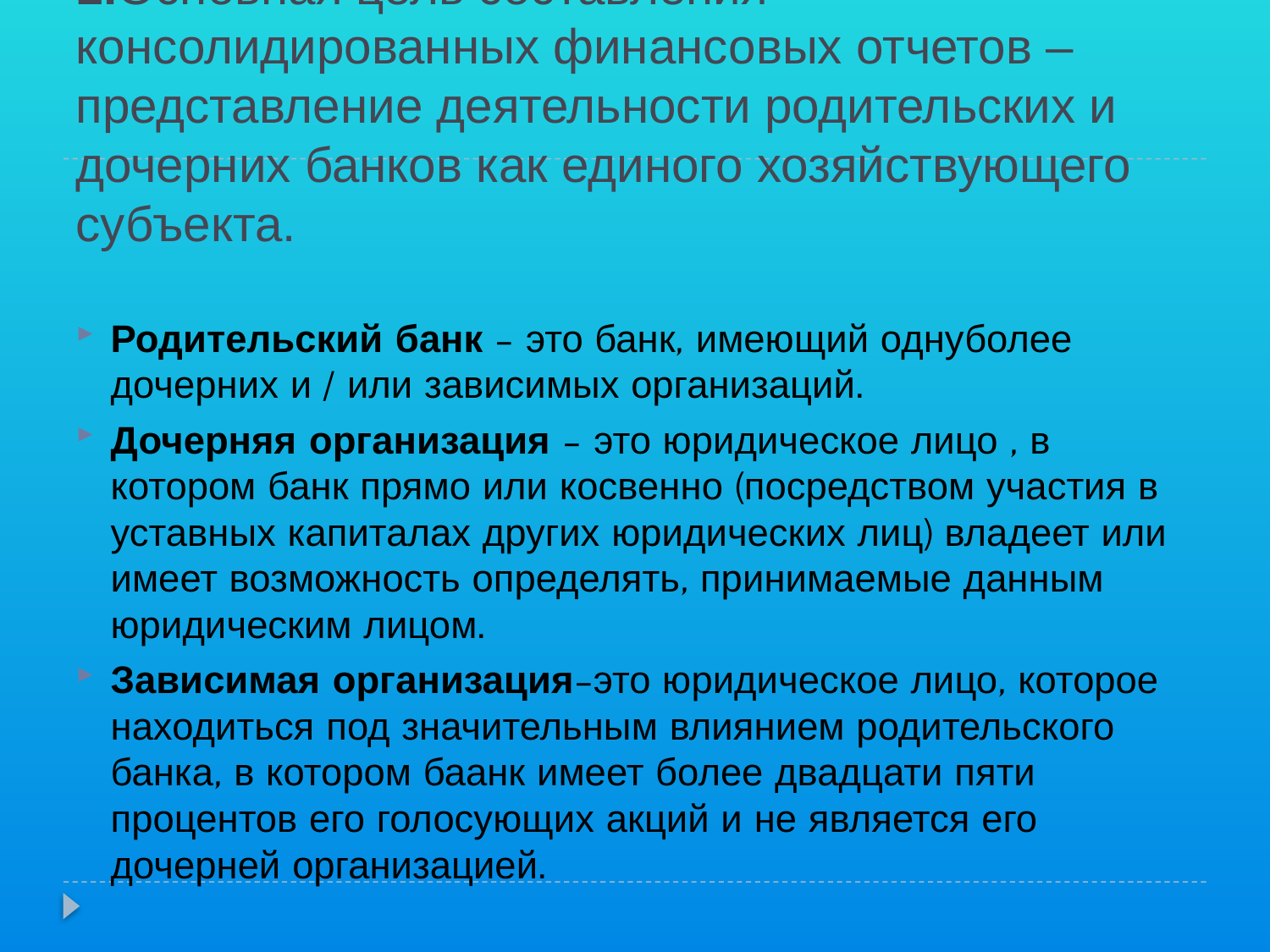

# 1.Основная цель составления консолидированных финансовых отчетов – представление деятельности родительских и дочерних банков как единого хозяйствующего субъекта.
Родительский банк – это банк, имеющий однуболее дочерних и / или зависимых организаций.
Дочерняя организация – это юридическое лицо , в котором банк прямо или косвенно (посредством участия в уставных капиталах других юридических лиц) владеет или имеет возможность определять, принимаемые данным юридическим лицом.
Зависимая организация–это юридическое лицо, которое находиться под значительным влиянием родительского банка, в котором баанк имеет более двадцати пяти процентов его голосующих акций и не является его дочерней организацией.